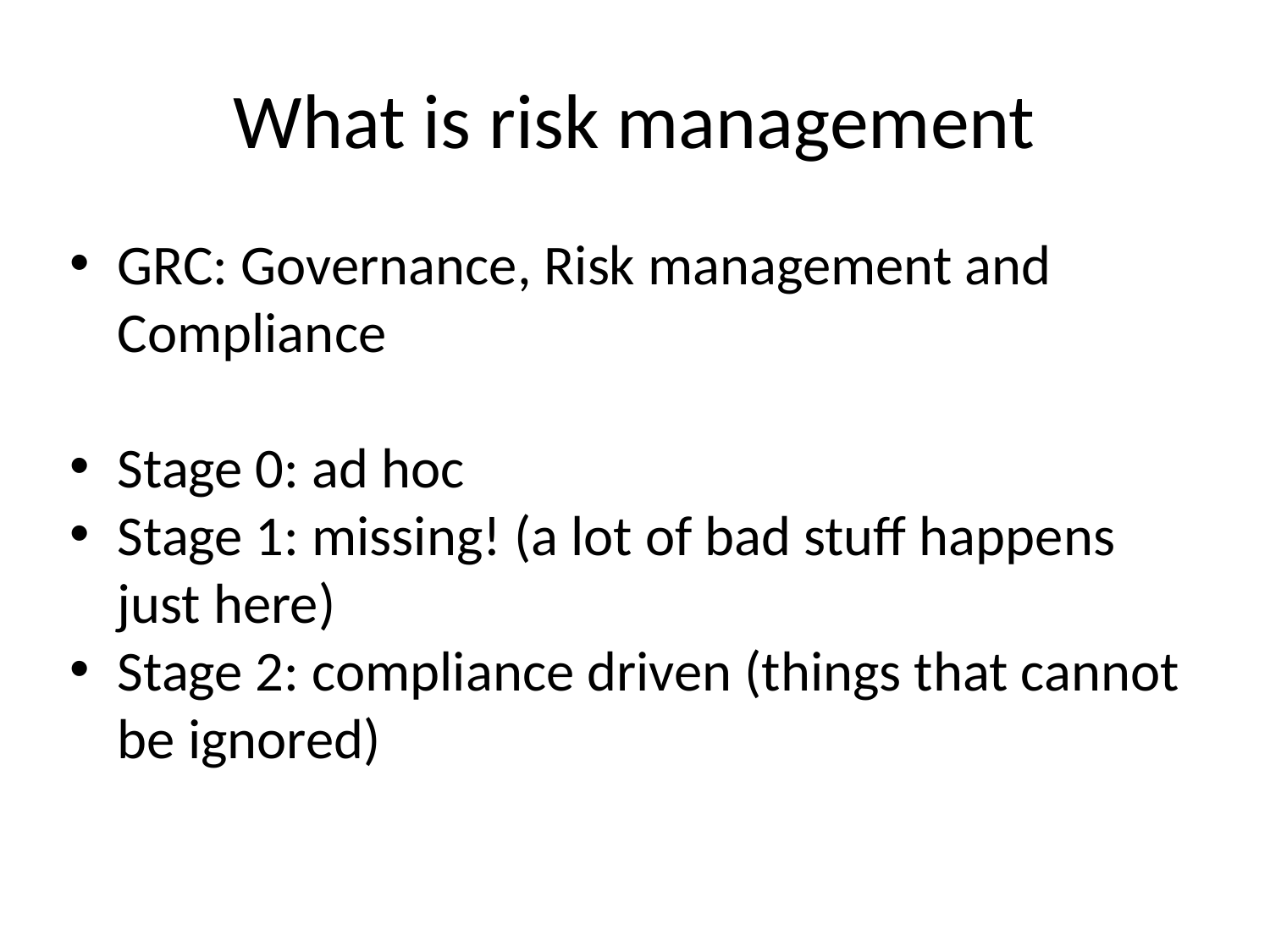

What is risk management
GRC: Governance, Risk management and Compliance

Stage 0: ad hoc
Stage 1: missing! (a lot of bad stuff happens just here)
Stage 2: compliance driven (things that cannot be ignored)